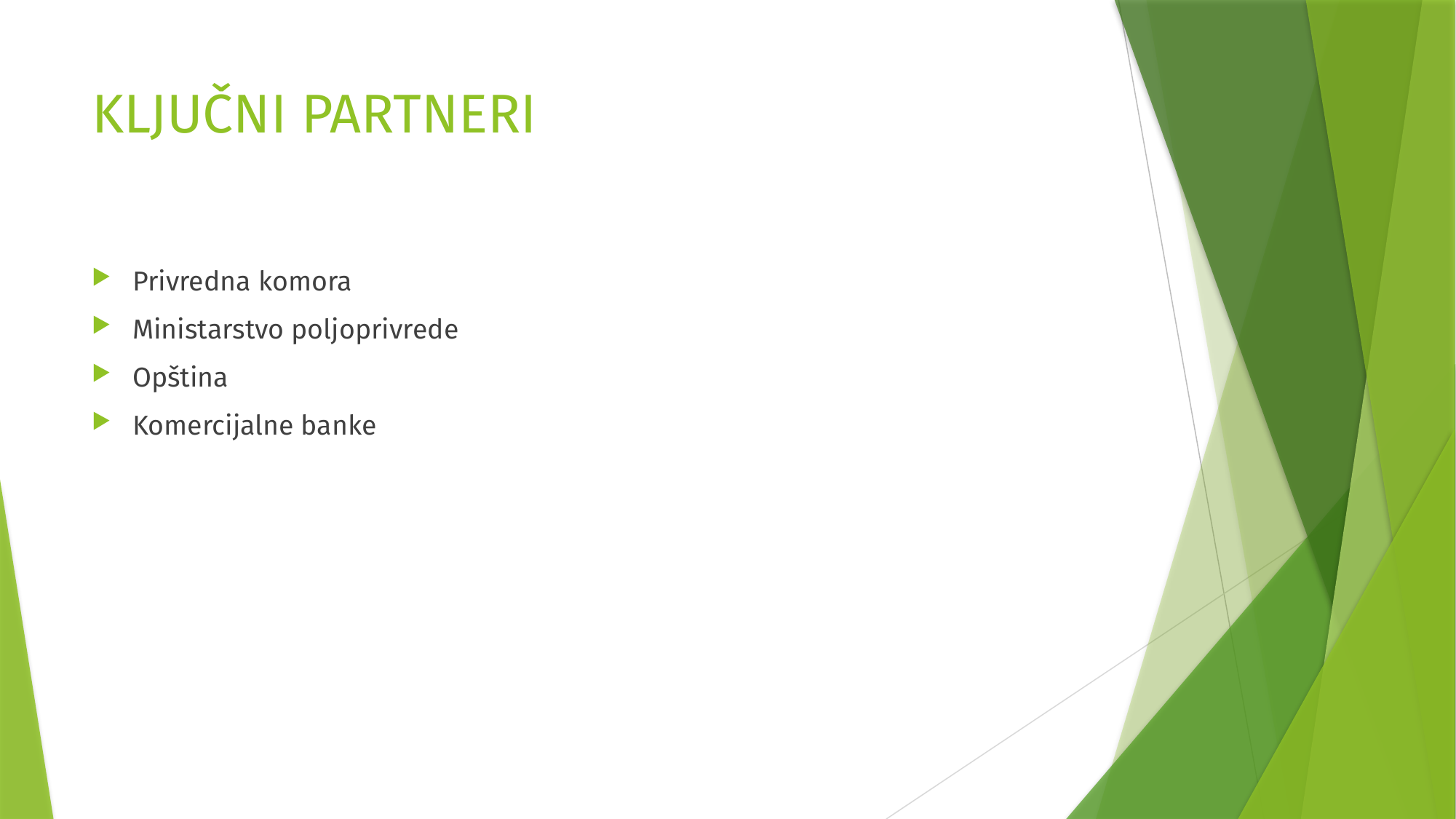

# KLJUČNI PARTNERI
Privredna komora
Ministarstvo poljoprivrede
Opština
Komercijalne banke